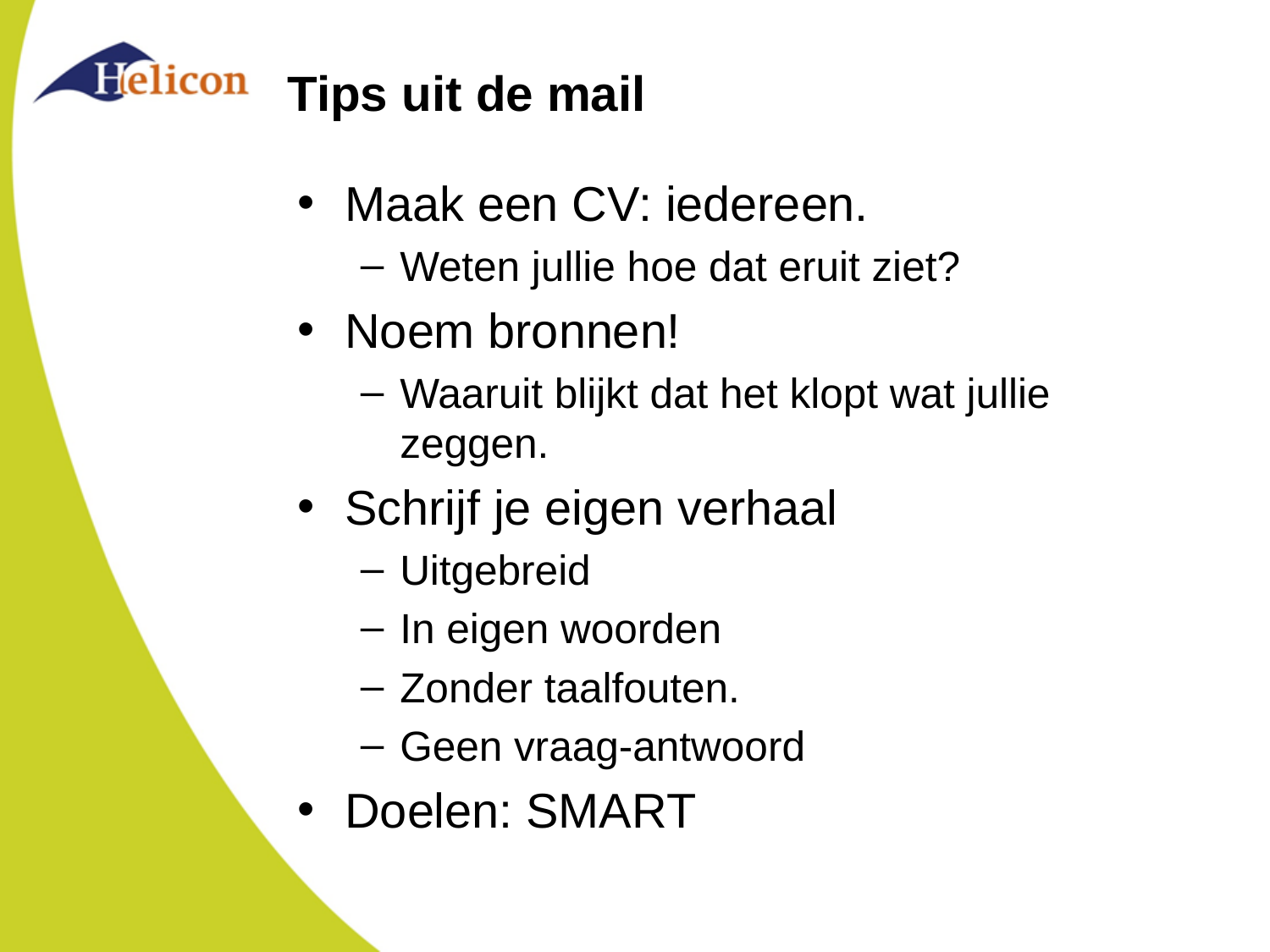

# Tips uit de mail
Maak een CV: iedereen.
Weten jullie hoe dat eruit ziet?
Noem bronnen!
Waaruit blijkt dat het klopt wat jullie zeggen.
Schrijf je eigen verhaal
Uitgebreid
In eigen woorden
Zonder taalfouten.
Geen vraag-antwoord
Doelen: SMART